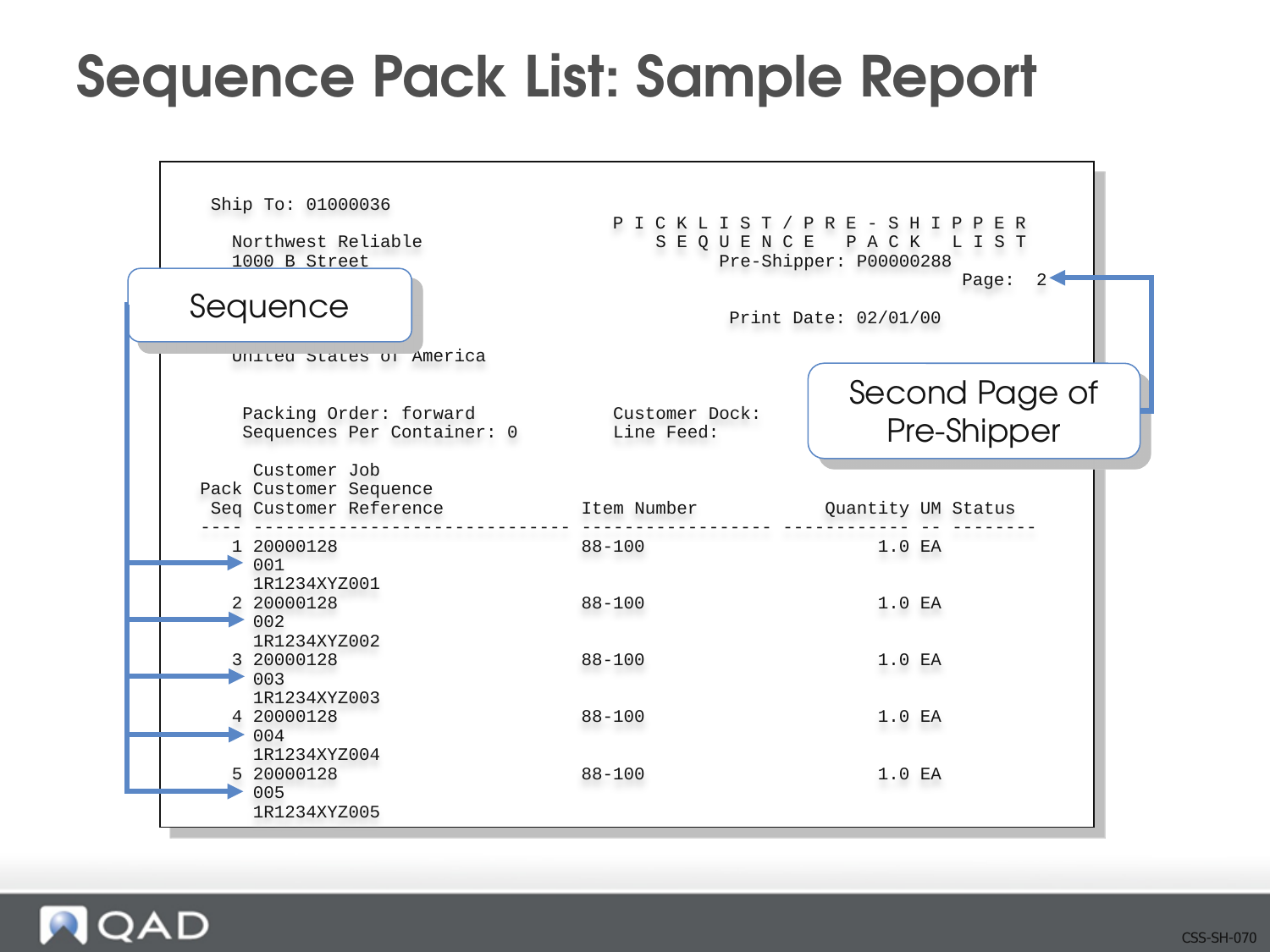

# Sequence Pack List: Sample Report

 Ship To: 01000036
                                       P I C K L I S T / P R E - S H I P P E R
   Northwest Reliable                      S E Q U E N C E   P A C K   L I S T
   1000 B Street                                 Pre-Shipper: P00000288
                                                                        Page:  2

                                                  Print Date: 02/01/00
    Coos Bay
   United States of America

    Packing Order: forward             Customer Dock:
    Sequences Per Container: 0         Line Feed:

     Customer Job
Pack Customer Sequence
 Seq Customer Reference             Item Number            Quantity UM Status
---- ------------------------------ ------------------ ------------ -- --------
   1 20000128                       88-100                      1.0 EA
     001
     1R1234XYZ001
   2 20000128                       88-100                      1.0 EA
     002
     1R1234XYZ002
   3 20000128                       88-100                      1.0 EA
     003
     1R1234XYZ003
   4 20000128                       88-100                      1.0 EA
     004
     1R1234XYZ004
   5 20000128                       88-100                      1.0 EA
     005
     1R1234XYZ005

Sequence
Second Page of
Pre-Shipper

CSS-SH-070